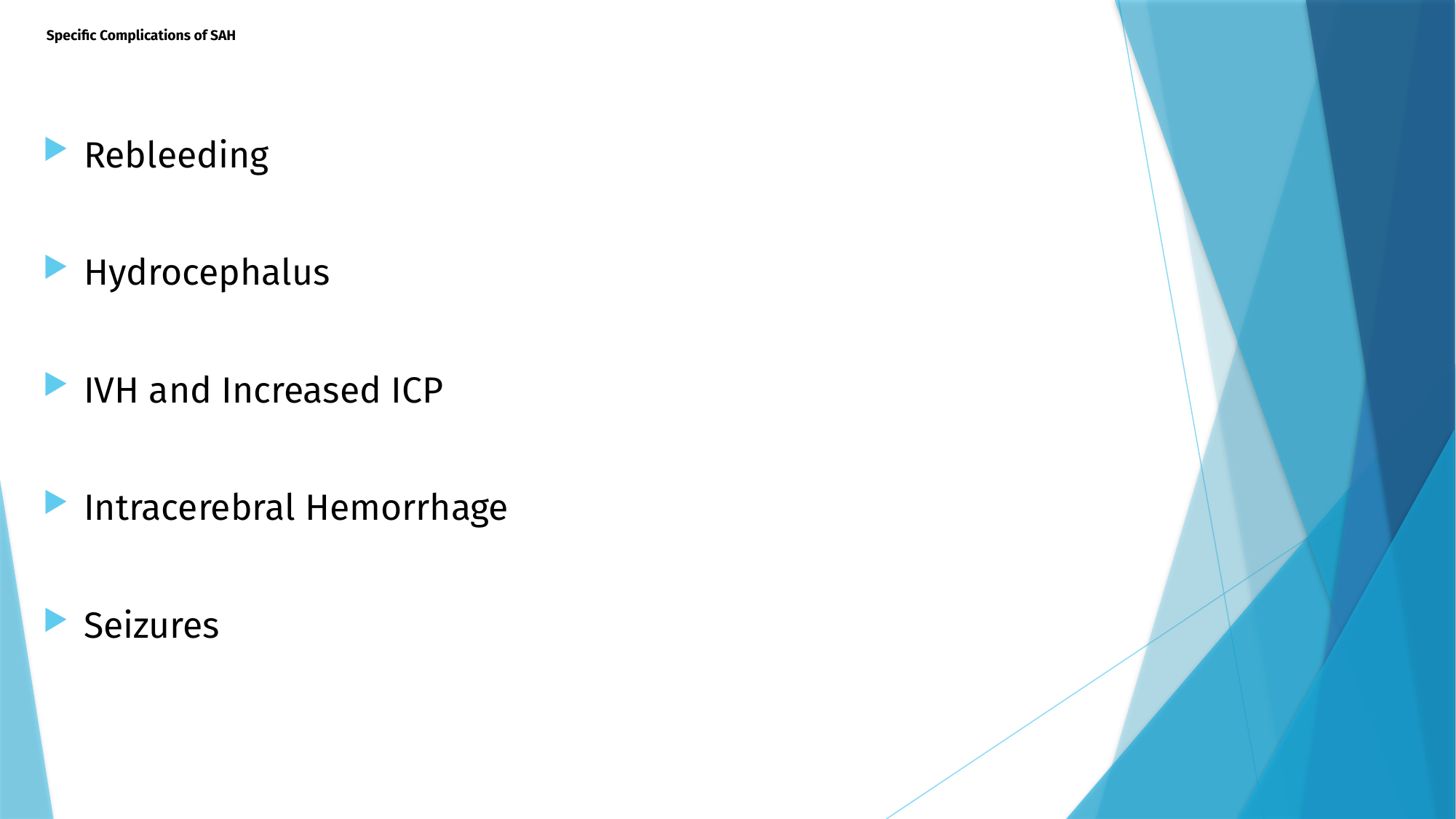

# Specific Complications of SAH
Rebleeding

Hydrocephalus

IVH and Increased ICP

Intracerebral Hemorrhage

Seizures